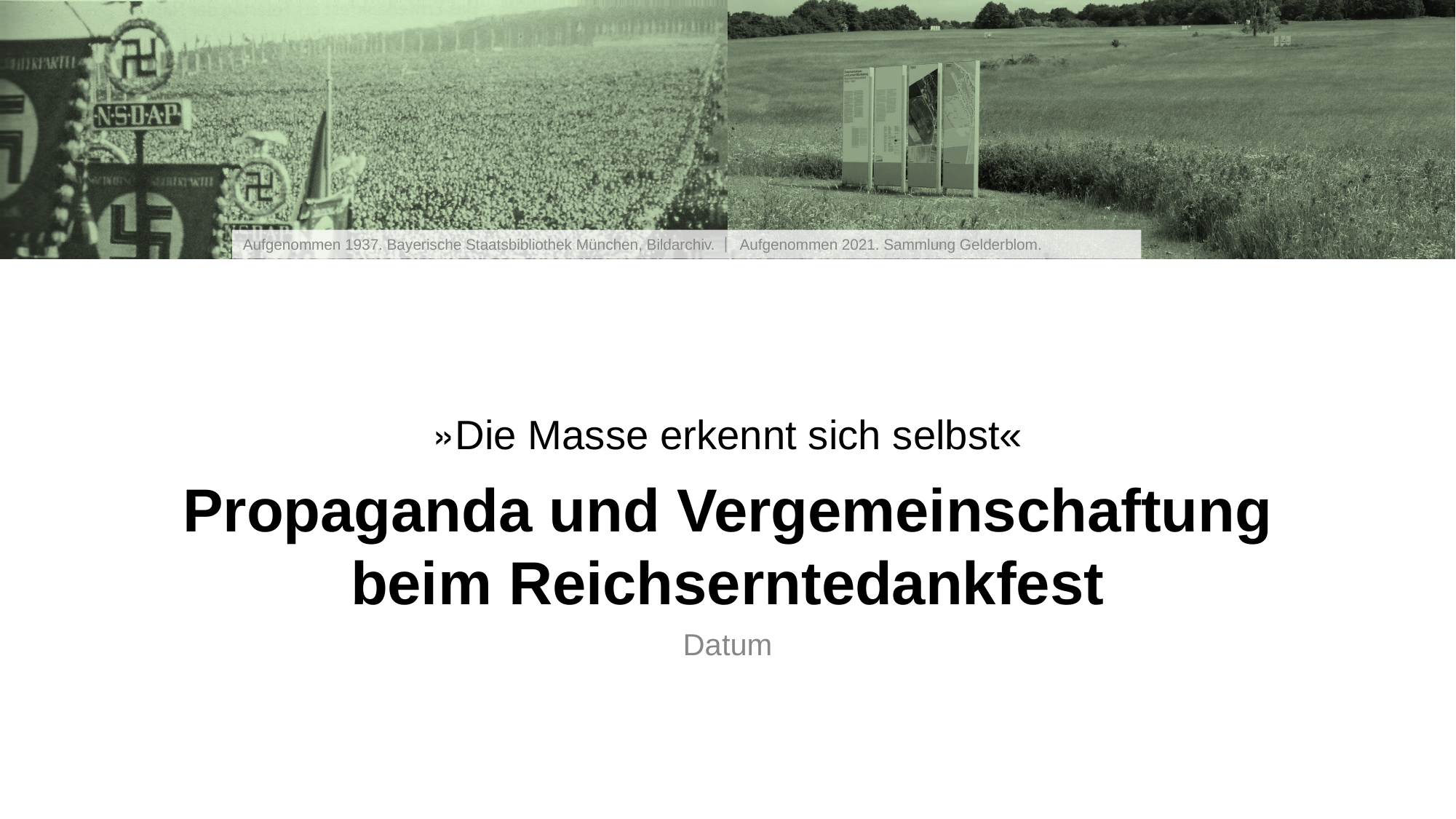

»Die Masse erkennt sich selbst«
Propaganda und Vergemeinschaftung beim Reichserntedankfest
Datum